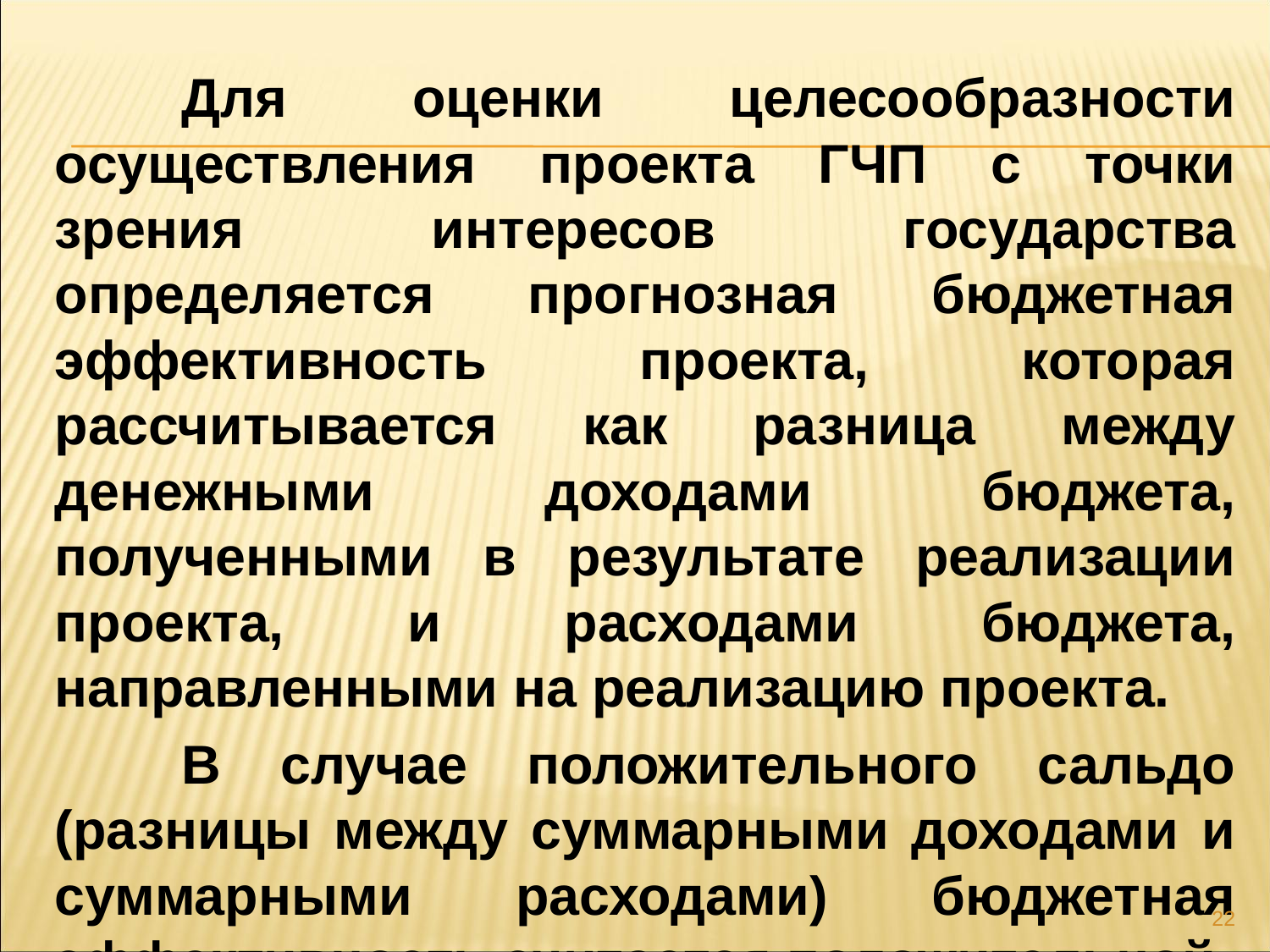

Для оценки целесообразности осуществления проекта ГЧП с точки зрения интересов государства определяется прогнозная бюджетная эффективность проекта, которая рассчитывается как разница между денежными доходами бюджета, полученными в результате реализации проекта, и расходами бюджета, направленными на реализацию проекта.
	В случае положительного сальдо (разницы между суммарными доходами и суммарными расходами) бюджетная эффективность считается положительной.
22